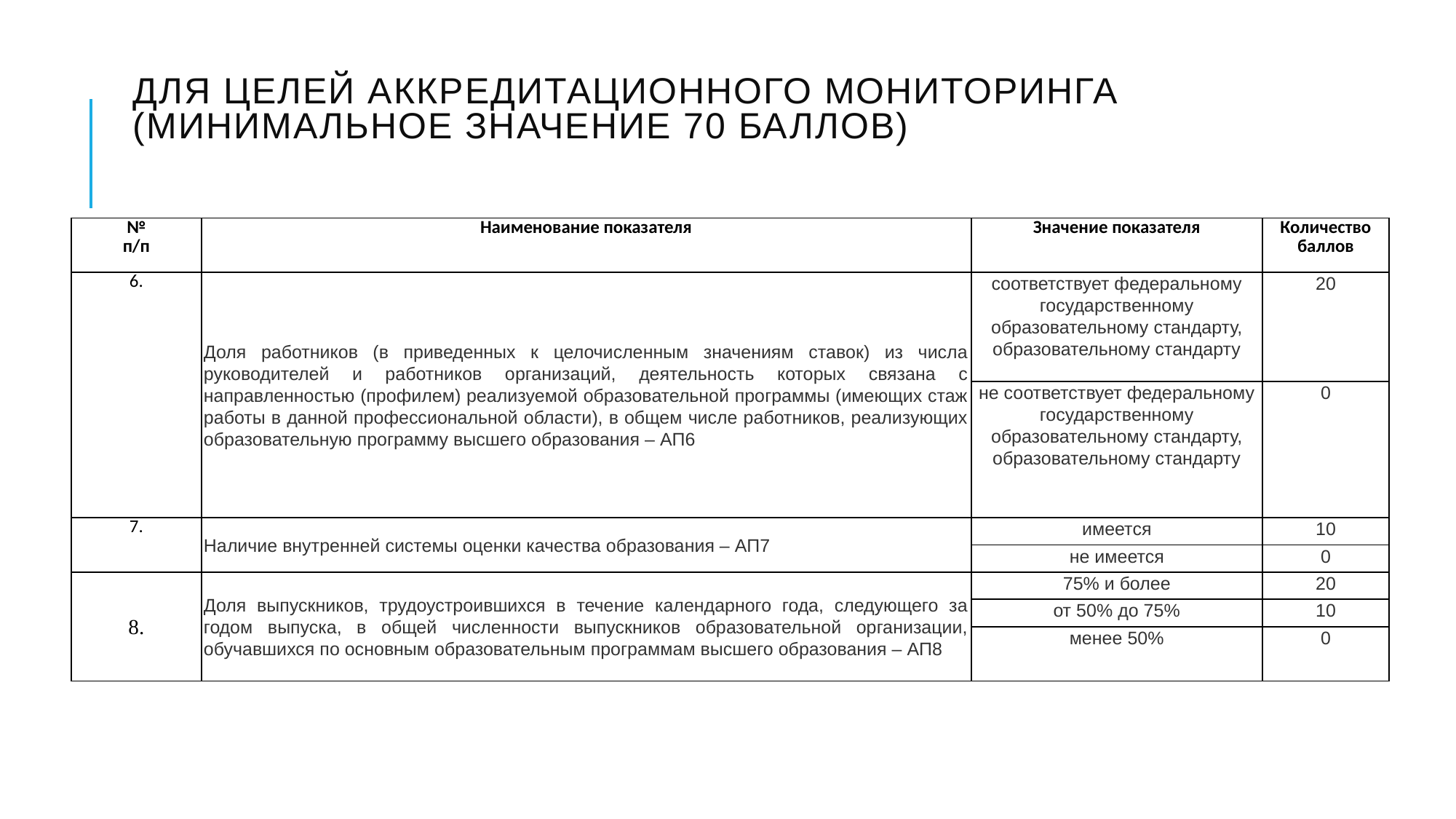

# Для целей аккредитационного мониторинга (минимальное значение 70 баллов)
| № п/п | Наименование показателя | Значение показателя | Количество баллов |
| --- | --- | --- | --- |
| 6. | Доля работников (в приведенных к целочисленным значениям ставок) из числа руководителей и работников организаций, деятельность которых связана с направленностью (профилем) реализуемой образовательной программы (имеющих стаж работы в данной профессиональной области), в общем числе работников, реализующих образовательную программу высшего образования – АП6 | соответствует федеральному государственному образовательному стандарту, образовательному стандарту | 20 |
|  |  | не соответствует федеральному государственному образовательному стандарту, образовательному стандарту | 0 |
| 7. | Наличие внутренней системы оценки качества образования – АП7 | имеется | 10 |
|  |  | не имеется | 0 |
| 8. | Доля выпускников, трудоустроившихся в течение календарного года, следующего за годом выпуска, в общей численности выпускников образовательной организации, обучавшихся по основным образовательным программам высшего образования – АП8 | 75% и более | 20 |
|  |  | от 50% до 75% | 10 |
|  |  | менее 50% | 0 |